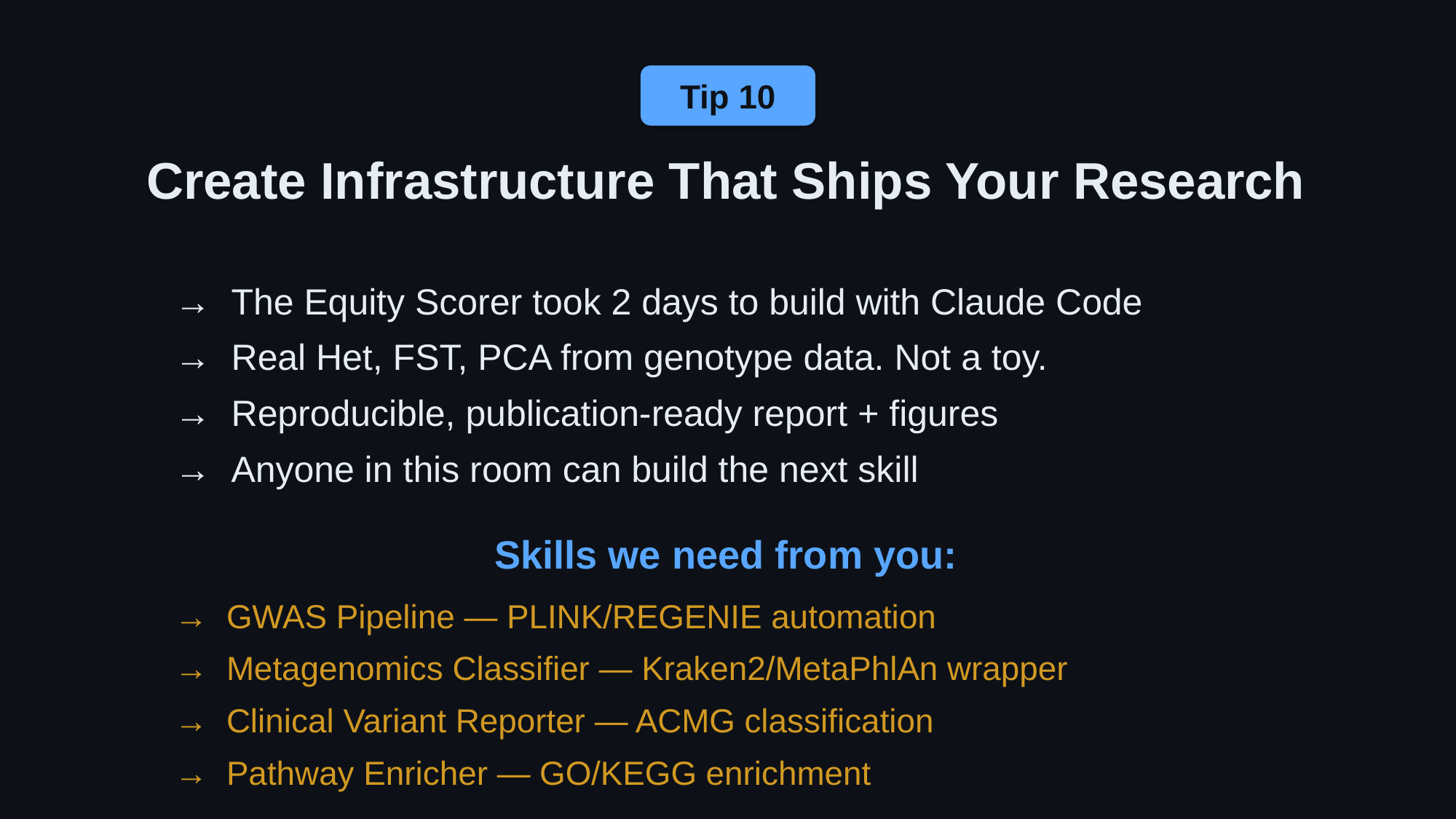

Tip 10
Create Infrastructure That Ships Your Research
→  The Equity Scorer took 2 days to build with Claude Code
→  Real Het, FST, PCA from genotype data. Not a toy.
→  Reproducible, publication-ready report + figures
→  Anyone in this room can build the next skill
Skills we need from you:
→  GWAS Pipeline — PLINK/REGENIE automation
→  Metagenomics Classifier — Kraken2/MetaPhlAn wrapper
→  Clinical Variant Reporter — ACMG classification
→  Pathway Enricher — GO/KEGG enrichment